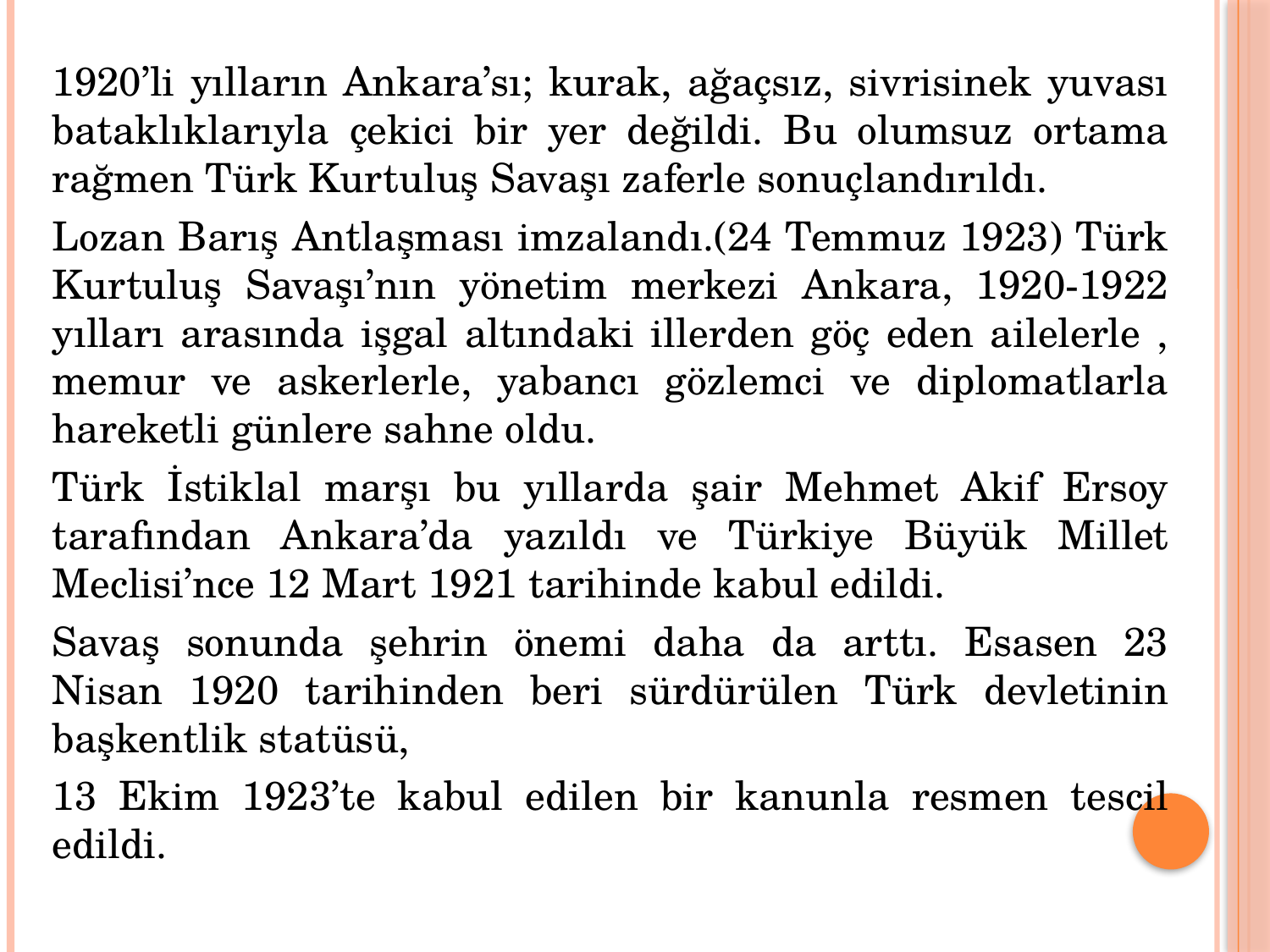

1920’li yılların Ankara’sı; kurak, ağaçsız, sivrisinek yuvası bataklıklarıyla çekici bir yer değildi. Bu olumsuz ortama rağmen Türk Kurtuluş Savaşı zaferle sonuçlandırıldı.
Lozan Barış Antlaşması imzalandı.(24 Temmuz 1923) Türk Kurtuluş Savaşı’nın yönetim merkezi Ankara, 1920-1922 yılları arasında işgal altındaki illerden göç eden ailelerle , memur ve askerlerle, yabancı gözlemci ve diplomatlarla hareketli günlere sahne oldu.
Türk İstiklal marşı bu yıllarda şair Mehmet Akif Ersoy tarafından Ankara’da yazıldı ve Türkiye Büyük Millet Meclisi’nce 12 Mart 1921 tarihinde kabul edildi.
Savaş sonunda şehrin önemi daha da arttı. Esasen 23 Nisan 1920 tarihinden beri sürdürülen Türk devletinin başkentlik statüsü,
13 Ekim 1923’te kabul edilen bir kanunla resmen tescil edildi.